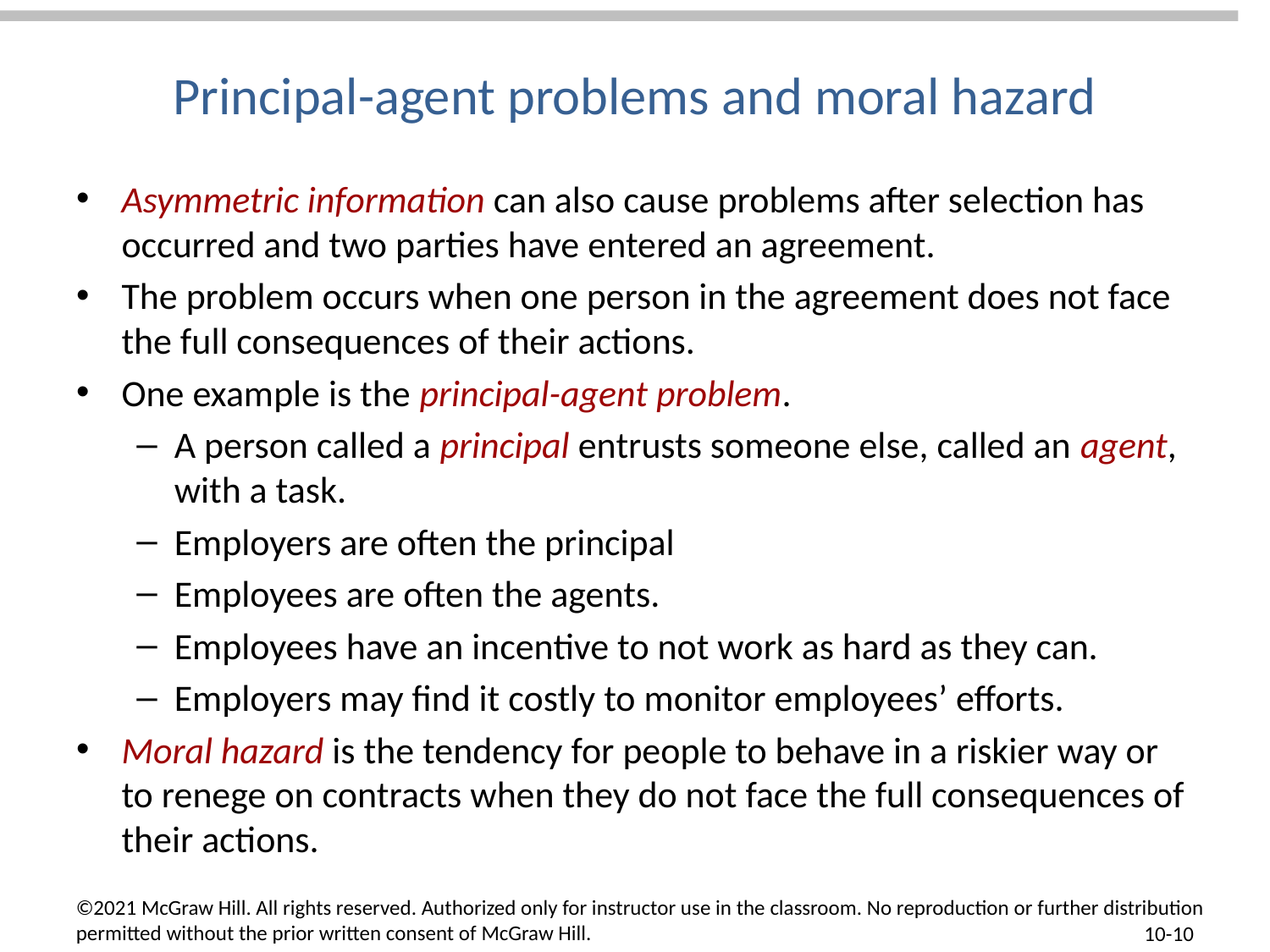

# Principal-agent problems and moral hazard
Asymmetric information can also cause problems after selection has occurred and two parties have entered an agreement.
The problem occurs when one person in the agreement does not face the full consequences of their actions.
One example is the principal-agent problem.
A person called a principal entrusts someone else, called an agent, with a task.
Employers are often the principal
Employees are often the agents.
Employees have an incentive to not work as hard as they can.
Employers may find it costly to monitor employees’ efforts.
Moral hazard is the tendency for people to behave in a riskier way or to renege on contracts when they do not face the full consequences of their actions.